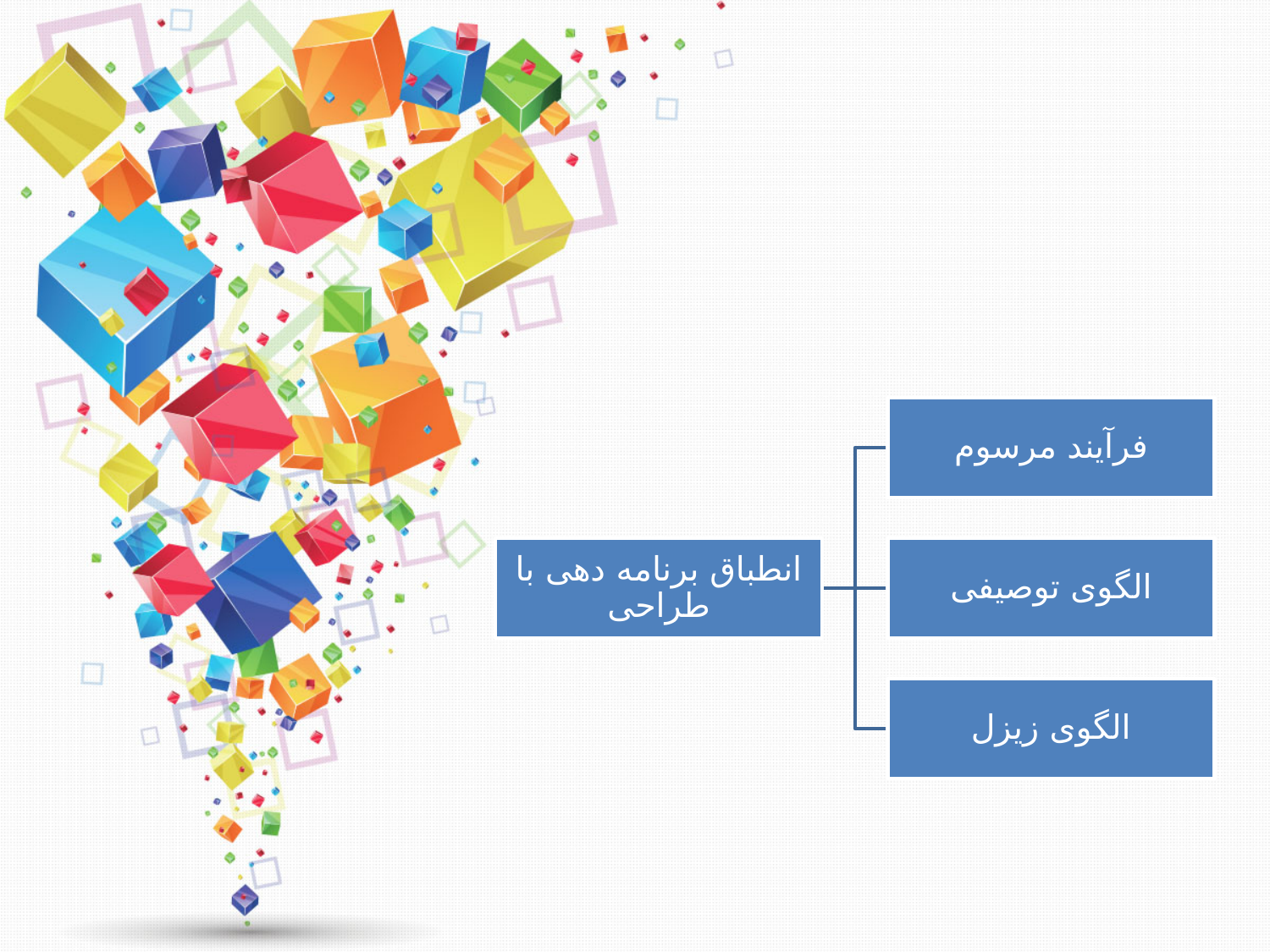

انطباق برنامه دهی با طراحی
فرآیند مرسوم
الگوی توصیفی
الگوی زیزل